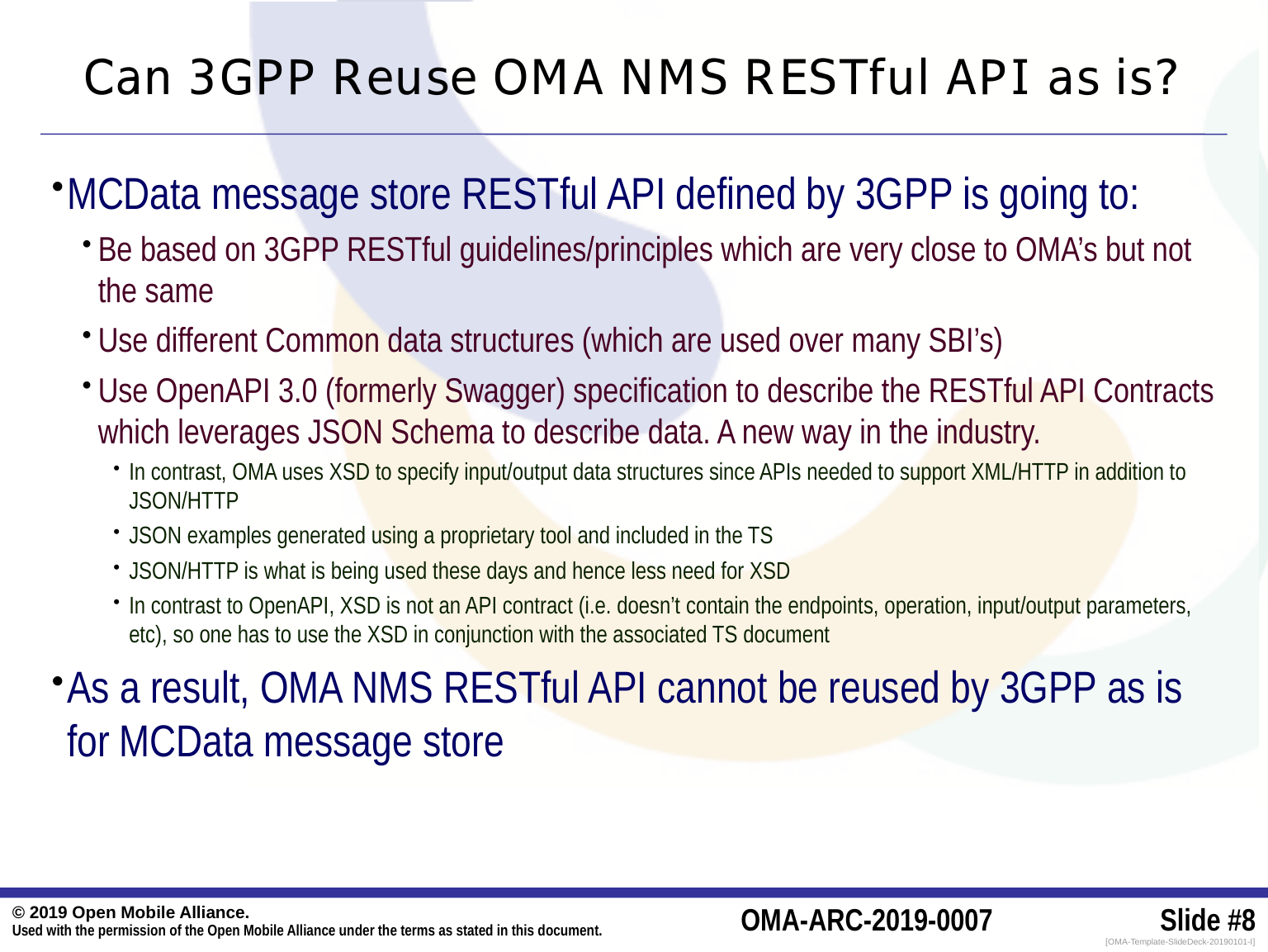

# Can 3GPP Reuse OMA NMS RESTful API as is?
MCData message store RESTful API defined by 3GPP is going to:
Be based on 3GPP RESTful guidelines/principles which are very close to OMA’s but not the same
Use different Common data structures (which are used over many SBI’s)
Use OpenAPI 3.0 (formerly Swagger) specification to describe the RESTful API Contracts which leverages JSON Schema to describe data. A new way in the industry.
In contrast, OMA uses XSD to specify input/output data structures since APIs needed to support XML/HTTP in addition to JSON/HTTP
JSON examples generated using a proprietary tool and included in the TS
JSON/HTTP is what is being used these days and hence less need for XSD
In contrast to OpenAPI, XSD is not an API contract (i.e. doesn’t contain the endpoints, operation, input/output parameters, etc), so one has to use the XSD in conjunction with the associated TS document
As a result, OMA NMS RESTful API cannot be reused by 3GPP as is for MCData message store